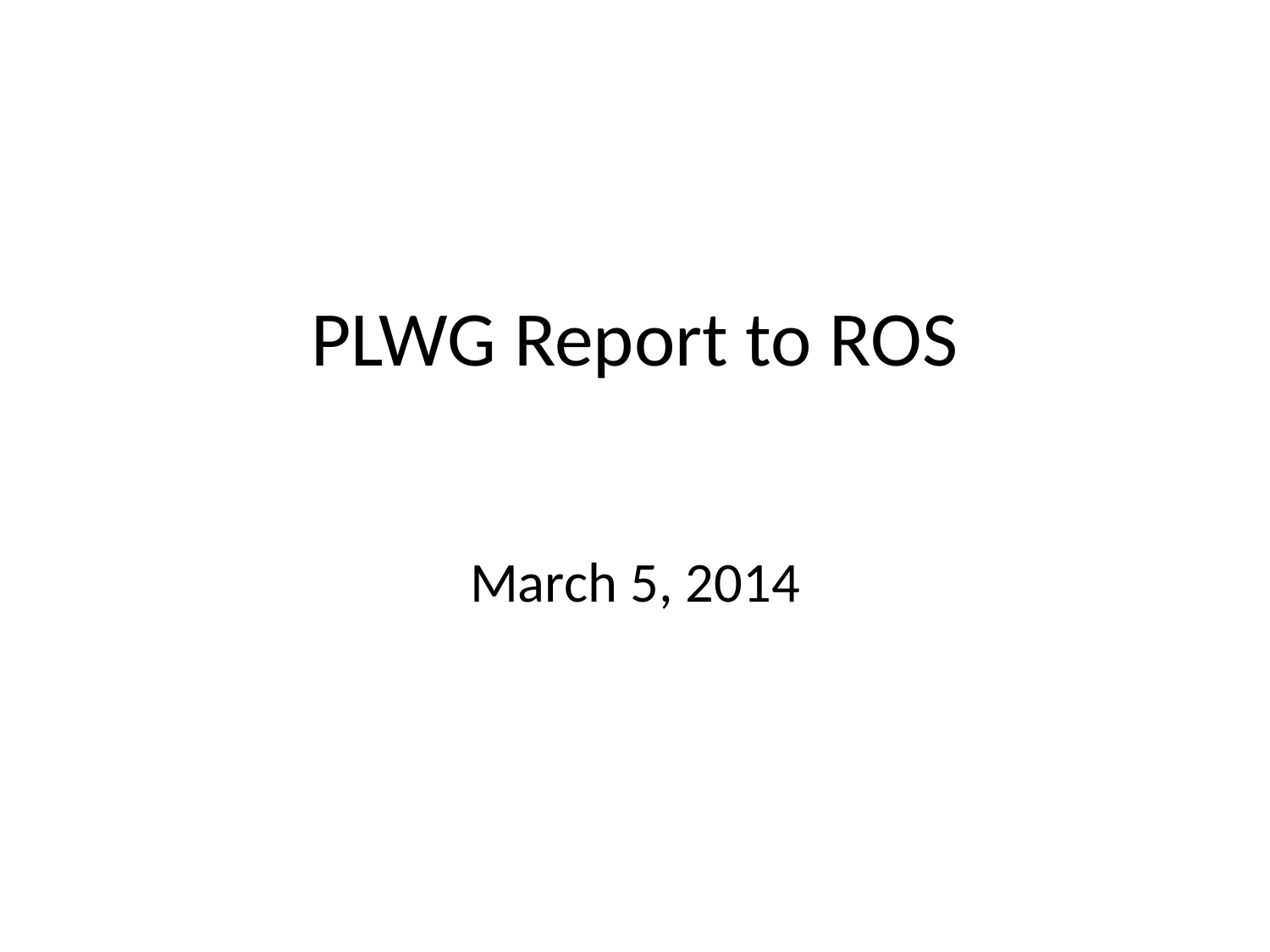

# PLWG Report to ROS
March 5, 2014